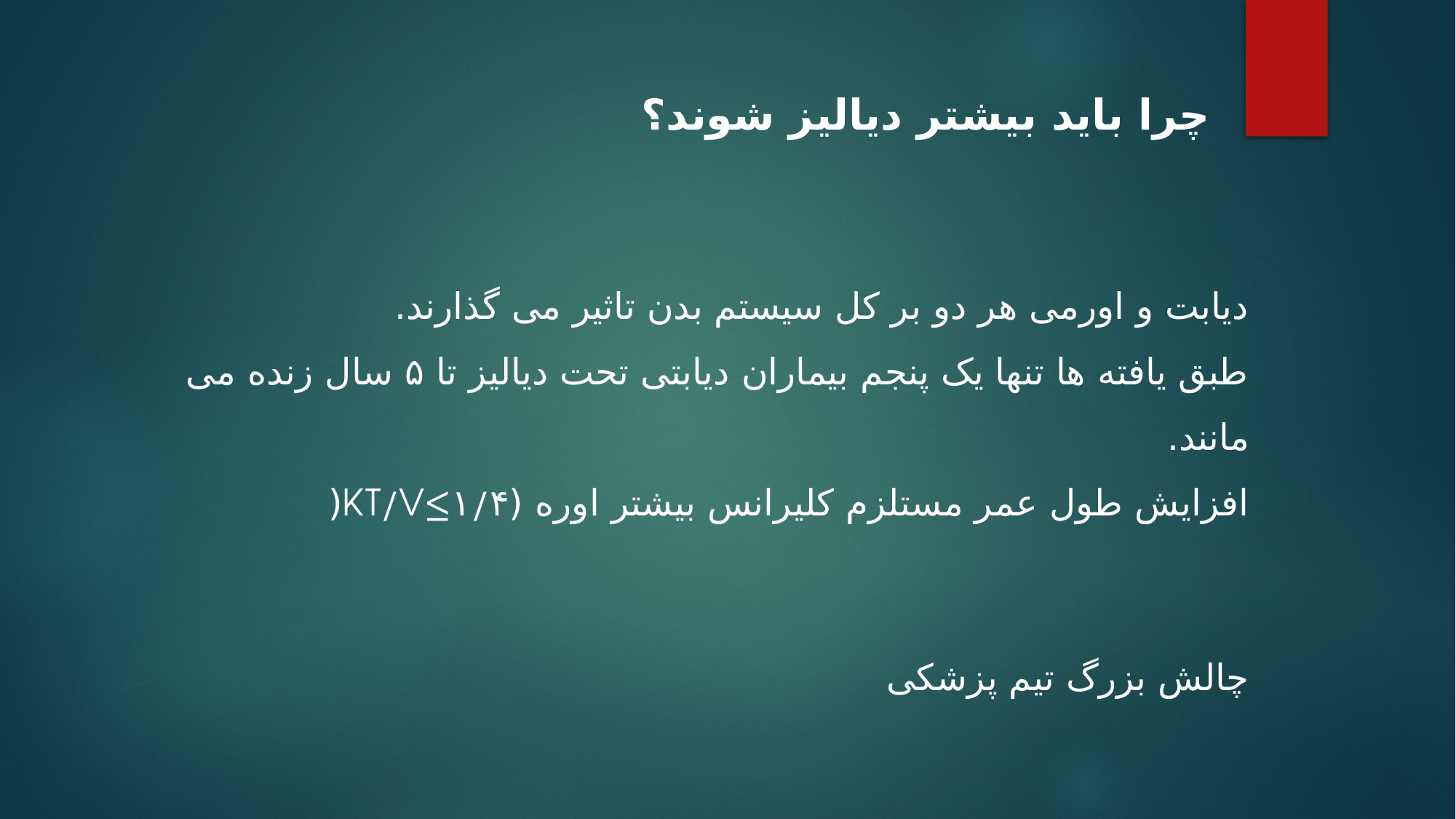

چرا باید بیشتر دیالیز شوند؟
دیابت و اورمی هر دو بر کل سیستم بدن تاثیر می گذارند.
طبق یافته ها تنها یک پنجم بیماران دیابتی تحت دیالیز تا ۵ سال زنده می مانند.
افزایش طول عمر مستلزم کلیرانس بیشتر اوره (KT/V≤۱/۴(

چالش بزرگ تیم پزشکی